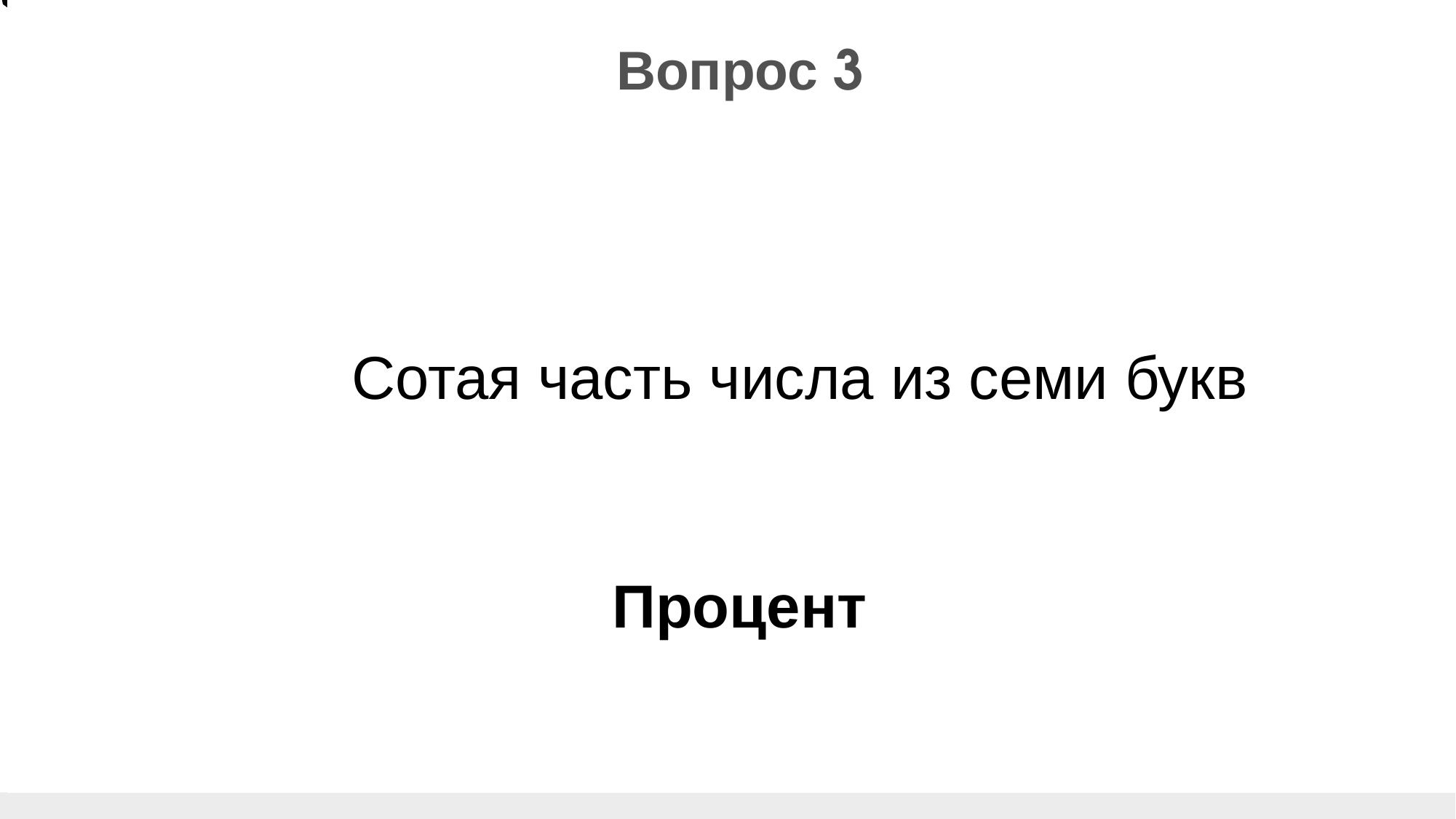

м
Вопрос 3

Сотая часть числа из семи букв
Процент